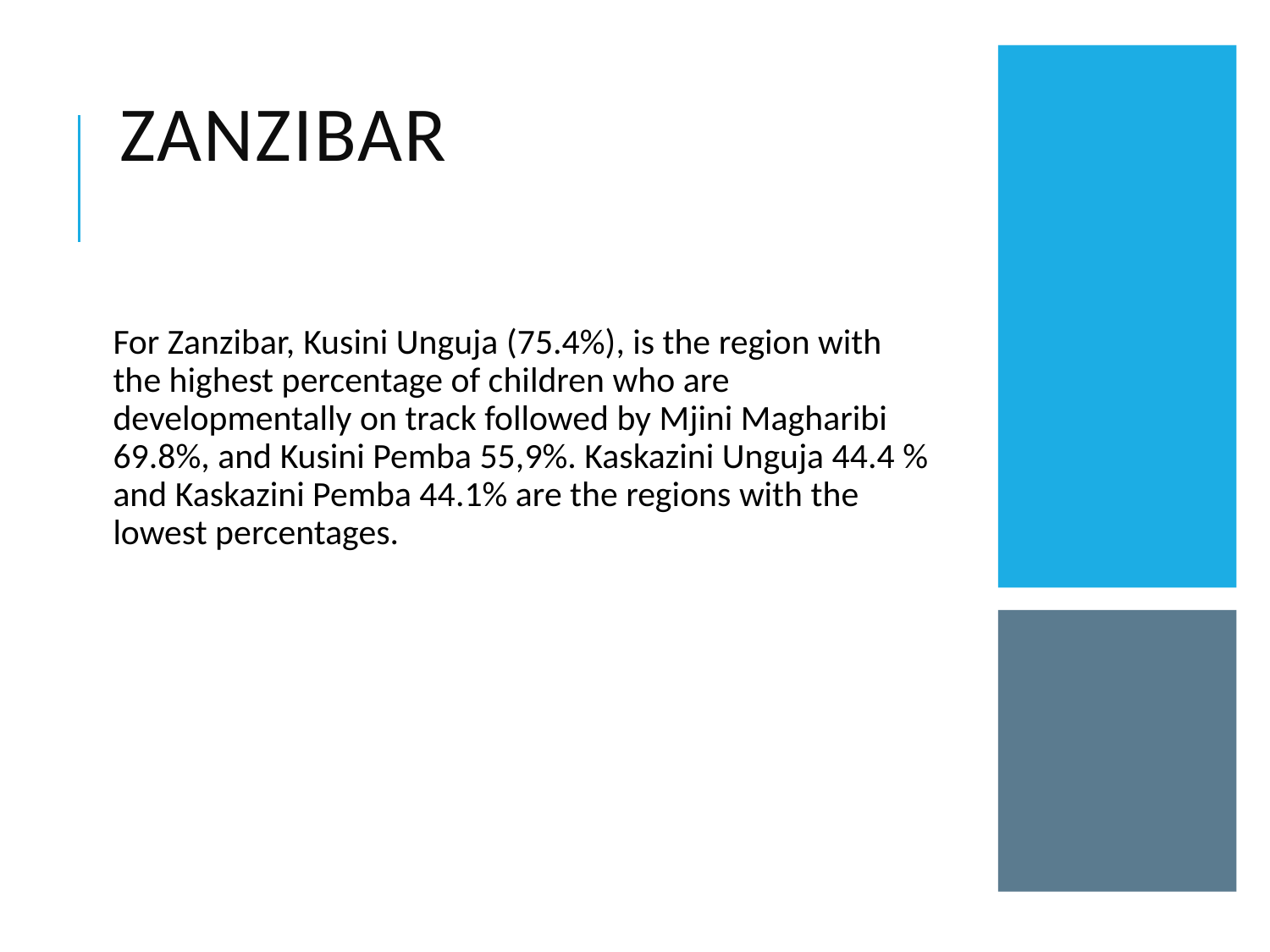

# Zanzibar
For Zanzibar, Kusini Unguja (75.4%), is the region with the highest percentage of children who are developmentally on track followed by Mjini Magharibi 69.8%, and Kusini Pemba 55,9%. Kaskazini Unguja 44.4 % and Kaskazini Pemba 44.1% are the regions with the lowest percentages.